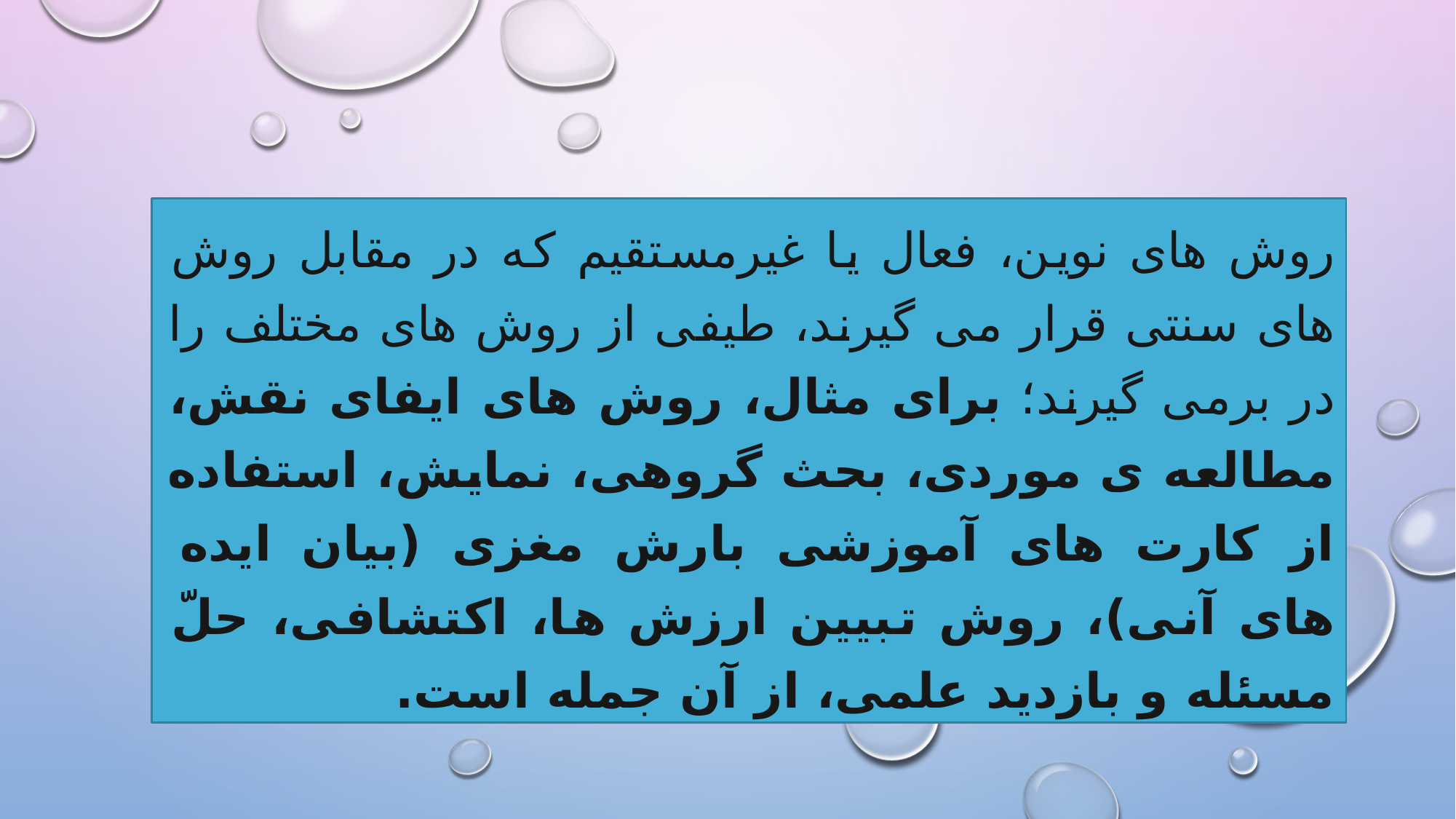

روش های نوين، فعال يا غيرمستقيم که در مقابل روش های سنتی قرار می گيرند، طيفی از روش های مختلف را در برمی گيرند؛ برای مثال، روش های ايفای نقش، مطالعه ی موردی، بحث گروهی، نمايش، استفاده از کارت های آموزشی بارش مغزی (بيان ايده های آنی)، روش تبيين ارزش ها، اکتشافی، حلّ مسئله و بازديد علمی، از آن جمله است.